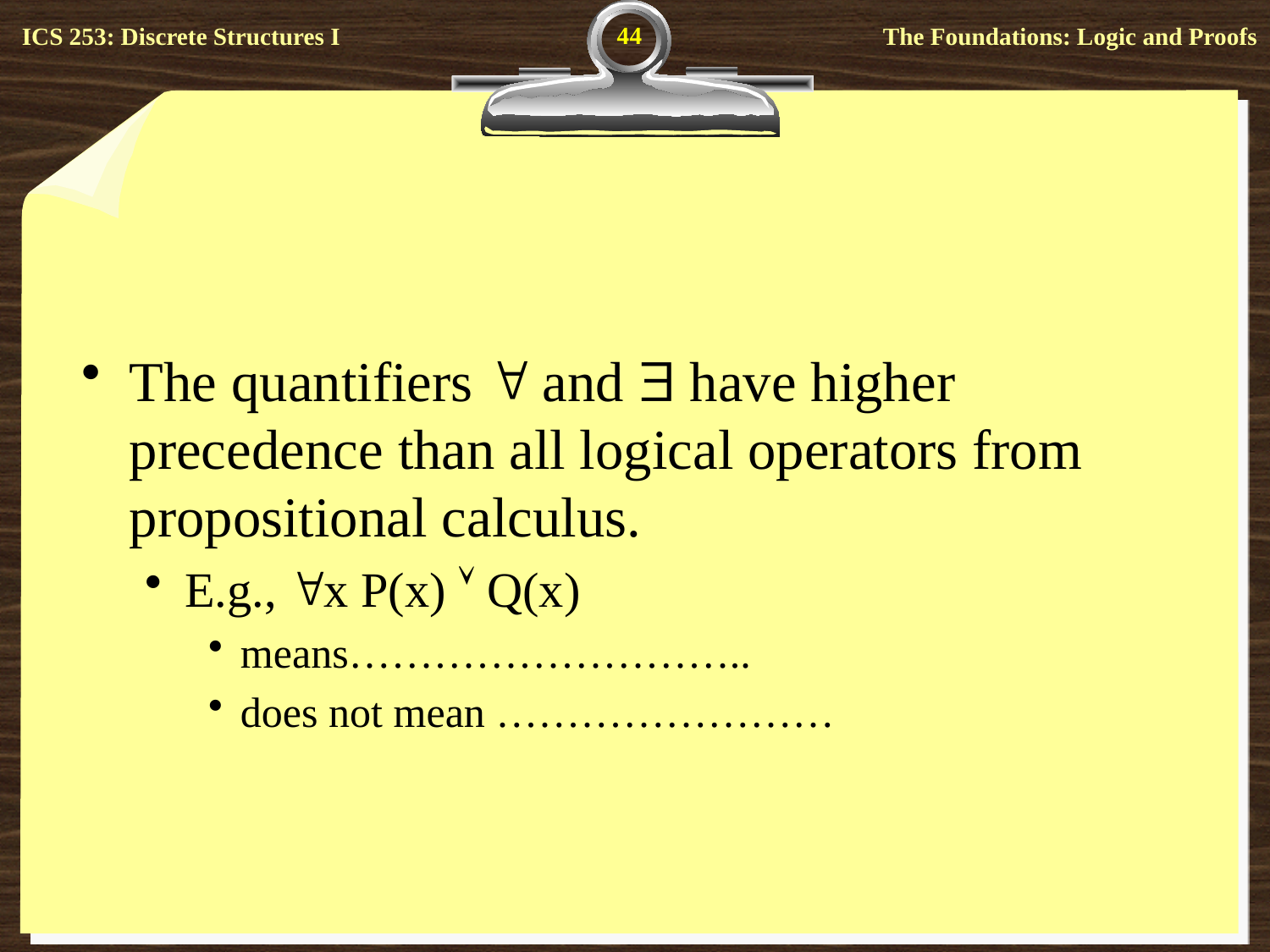

44
The quantifiers ∀ and ∃ have higher precedence than all logical operators from propositional calculus.
E.g., ∀x P(x) ∨ Q(x)
means………………………..
does not mean ……………………